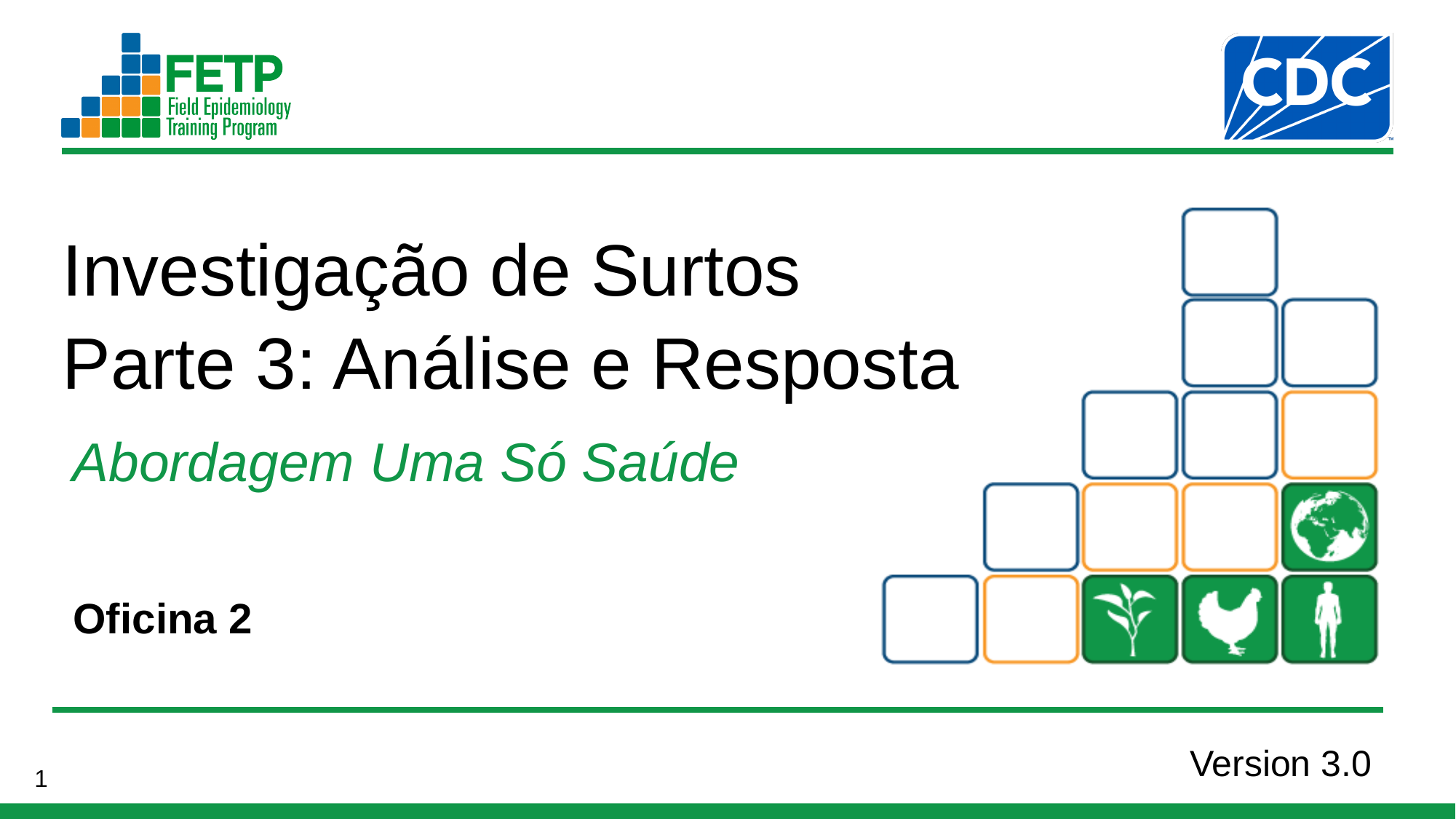

Investigação de Surtos
Parte 3: Análise e Resposta
Oficina 2